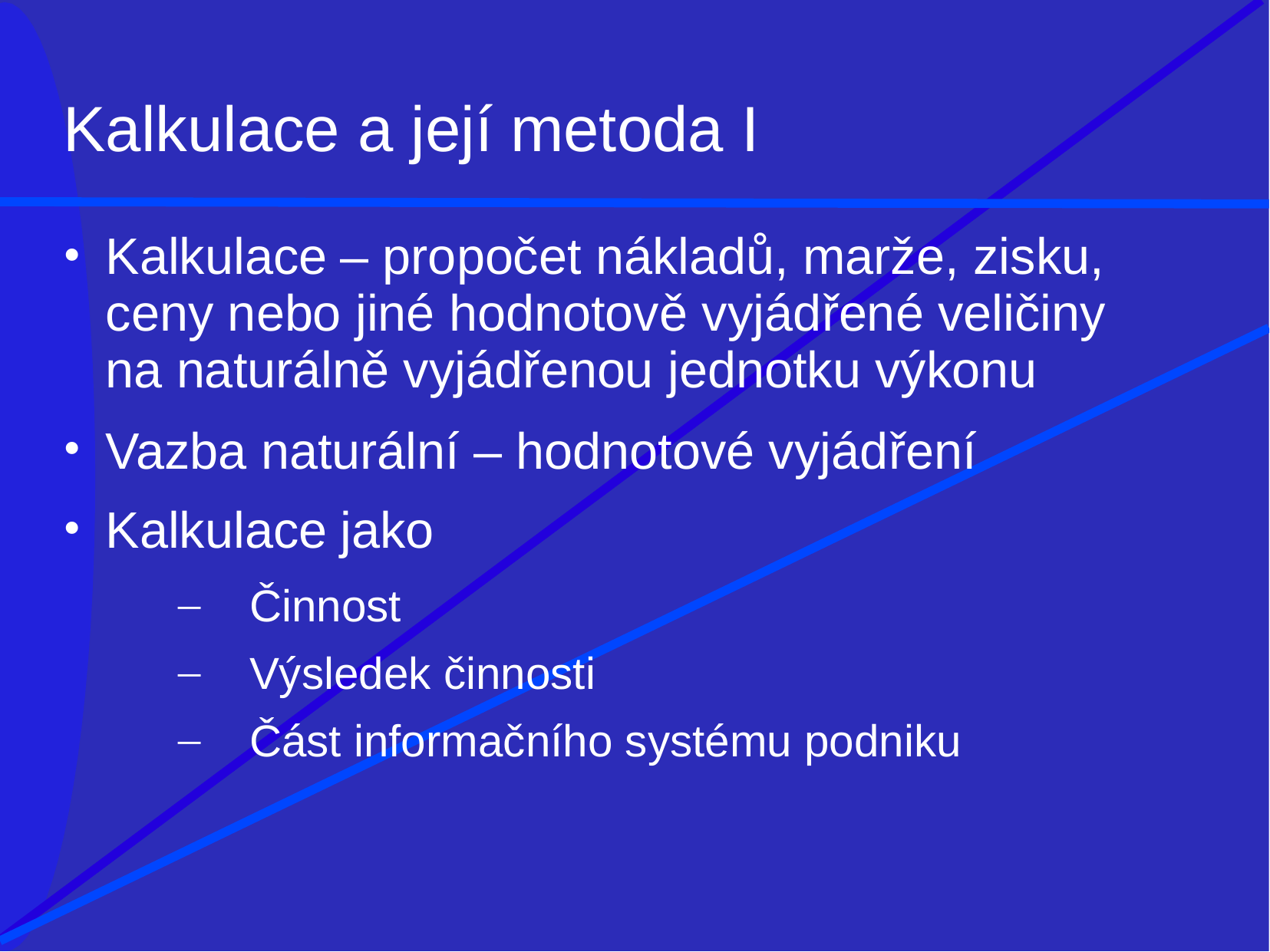

# Kalkulace a její metoda I
Kalkulace – propočet nákladů, marže, zisku, ceny nebo jiné hodnotově vyjádřené veličiny na naturálně vyjádřenou jednotku výkonu
Vazba naturální – hodnotové vyjádření
Kalkulace jako
Činnost
Výsledek činnosti
Část informačního systému podniku